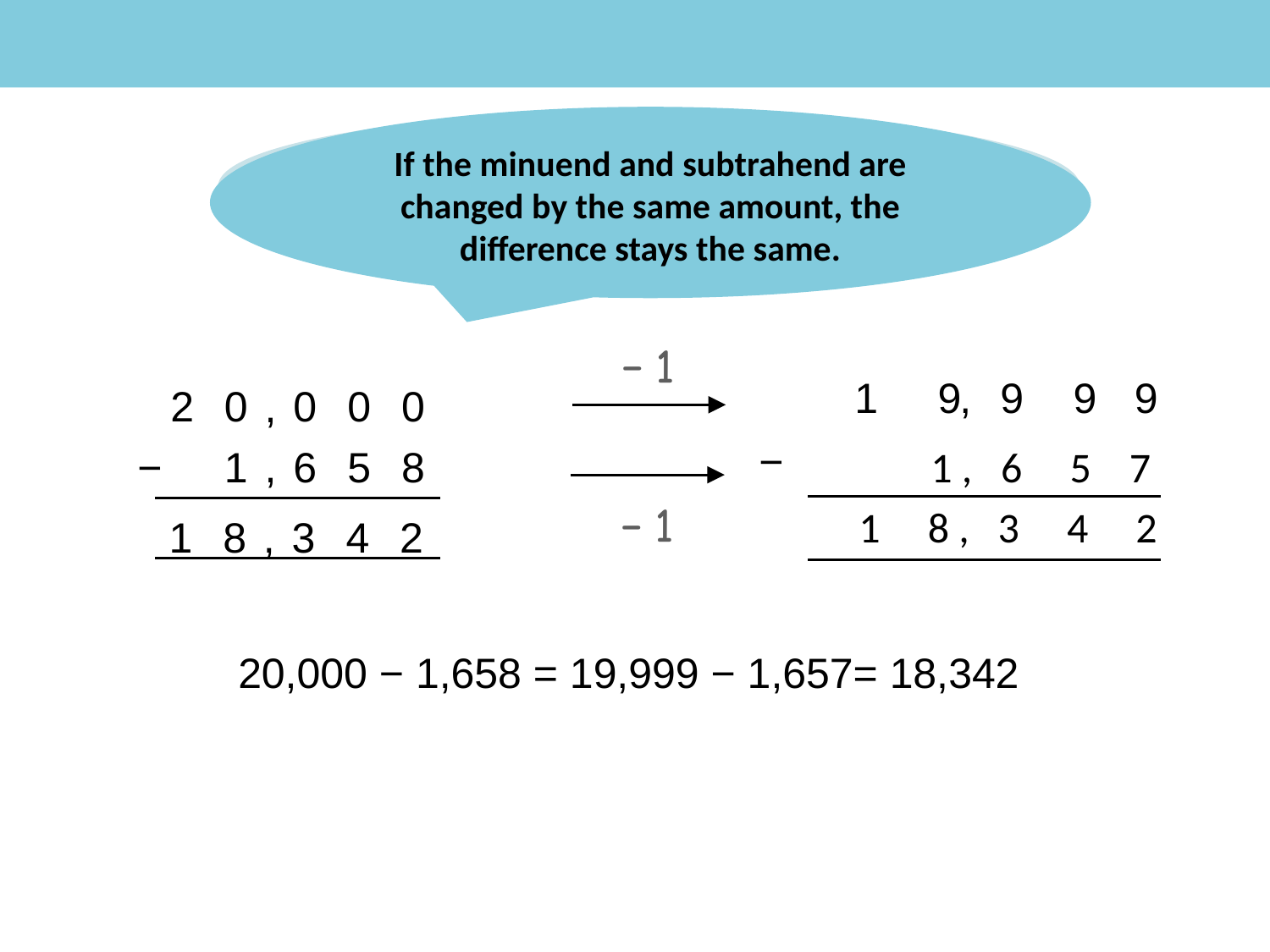

If the minuend and subtrahend are changed by the same amount, the difference stays the same.
Can we transform a written calculation to make it easier to solve?
− 1
|  | 1 | 9 | , | 9 | 9 | 9 |
| --- | --- | --- | --- | --- | --- | --- |
| − |  |  |  |  |  |  |
|  |  |  |  |  |  |  |
|  | 2 | 0 | , | 0 | 0 | 0 |
| --- | --- | --- | --- | --- | --- | --- |
| − |  | 1 | , | 6 | 5 | 8 |
|  |  |  |  |  |  |  |
1 ,   6     5    7
1     8 ,   3     4     2
− 1
1
8
,
3
4
2
20,000 − 1,658 = 19,999 − 1,657= 18,342